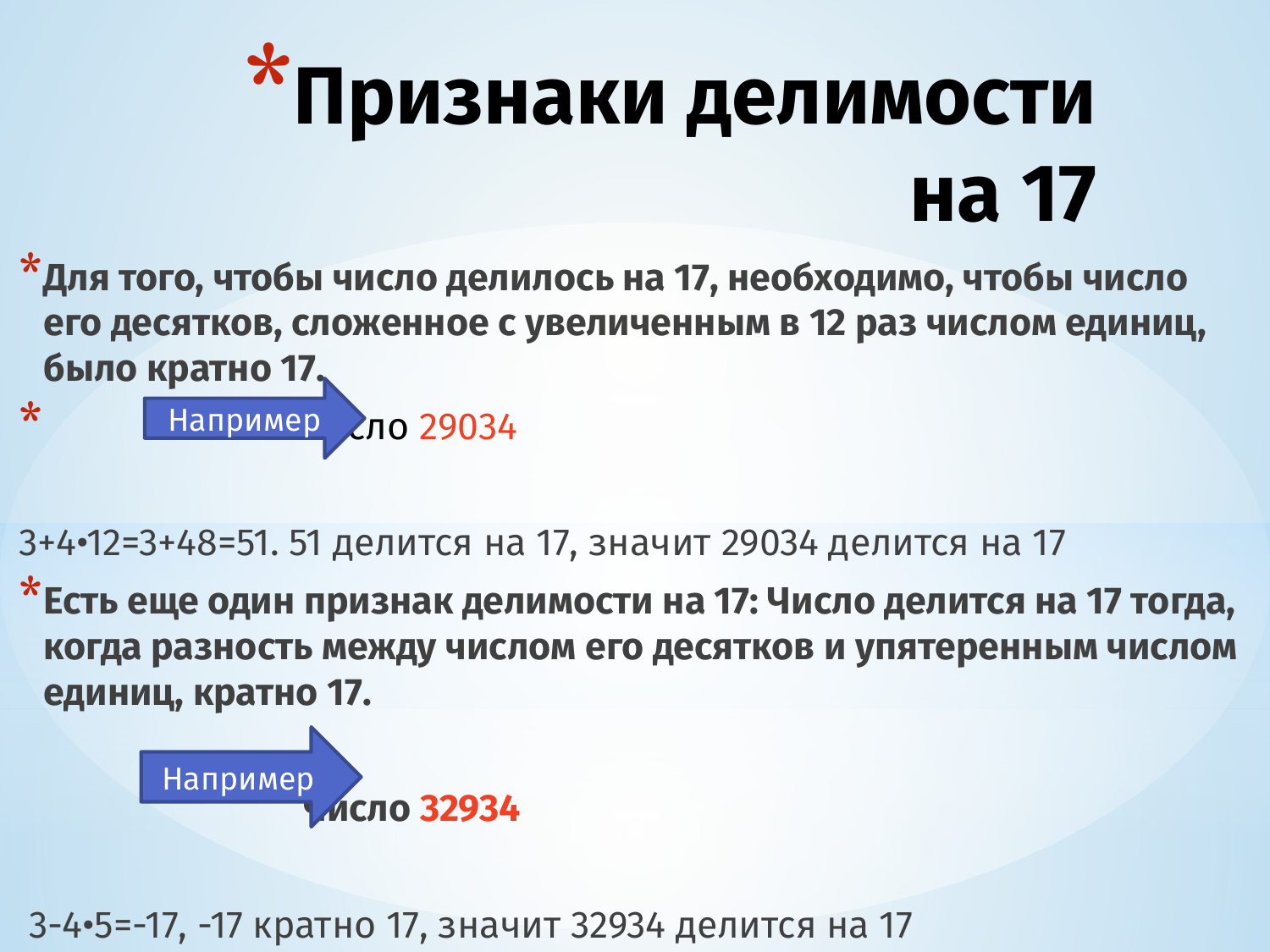

# Признаки делимости на 17
Для того, чтобы число делилось на 17, необходимо, чтобы число его десятков, сложенное с увеличенным в 12 раз числом единиц, было кратно 17.
                             Число 29034

3+4•12=3+48=51. 51 делится на 17, значит 29034 делится на 17
Есть еще один признак делимости на 17: Число делится на 17 тогда, когда разность между числом его десятков и упятеренным числом единиц, кратно 17.

                                Число 32934

 3-4•5=-17, -17 кратно 17, значит 32934 делится на 17
Например
Например